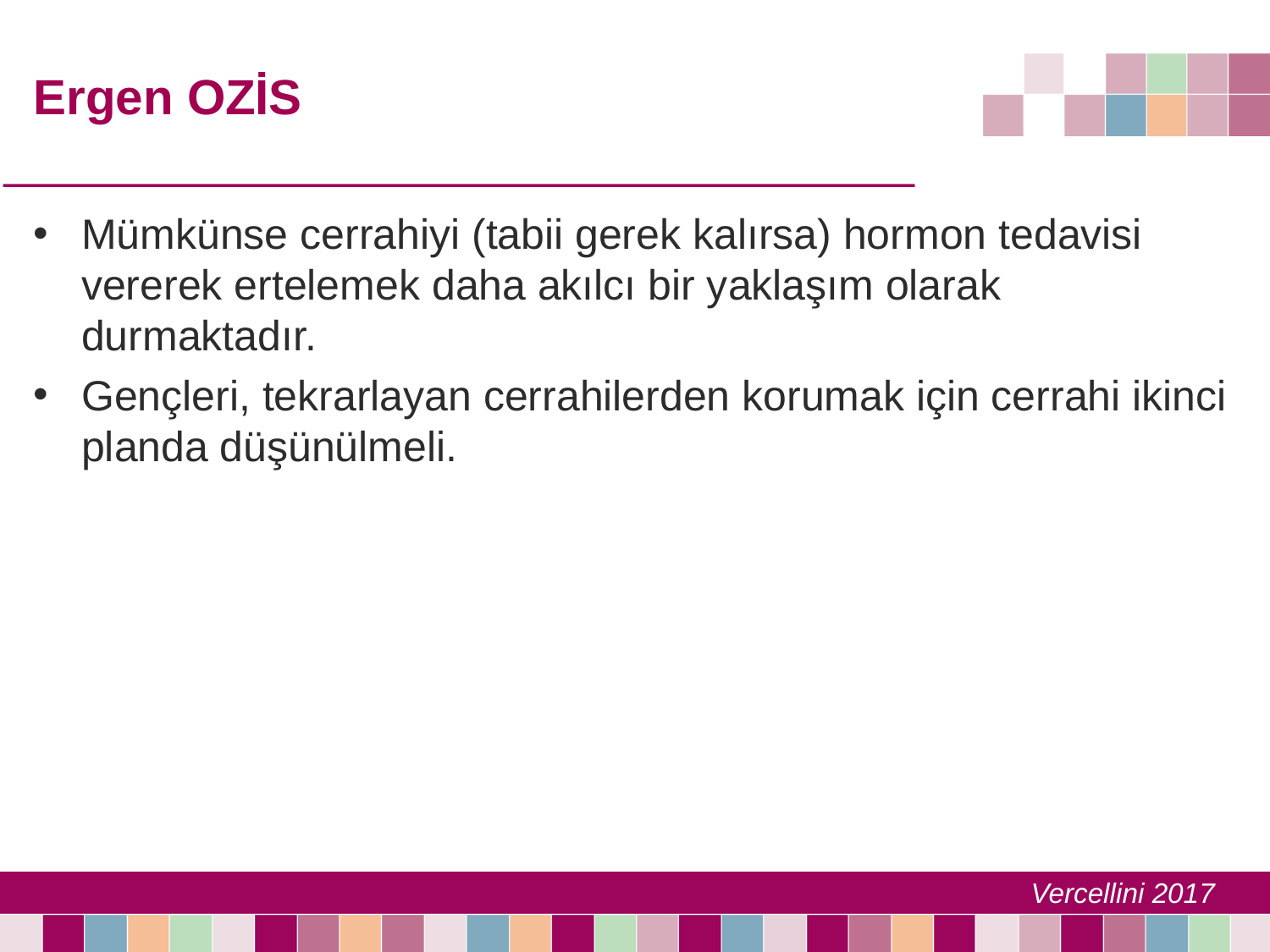

# Ergen OZİS
Mümkünse cerrahiyi (tabii gerek kalırsa) hormon tedavisi vererek ertelemek daha akılcı bir yaklaşım olarak durmaktadır.
Gençleri, tekrarlayan cerrahilerden korumak için cerrahi ikinci planda düşünülmeli.
Vercellini 2017